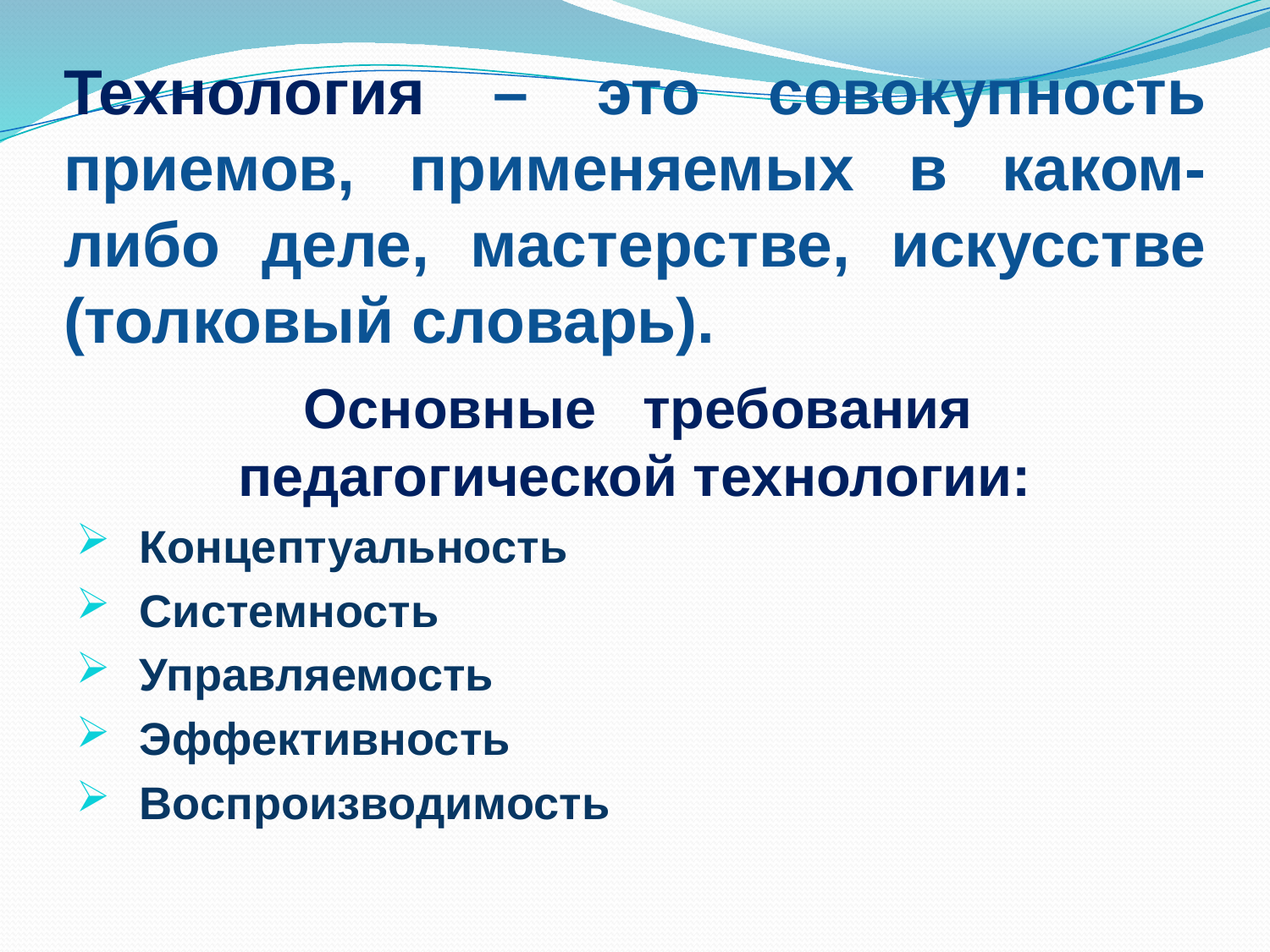

# Технология – это совокупность приемов, применяемых в каком-либо деле, мастерстве, искусстве (толковый словарь).
   Основные   требования   педагогической технологии:
  Концептуальность
  Системность
  Управляемость
  Эффективность
  Воспроизводимость